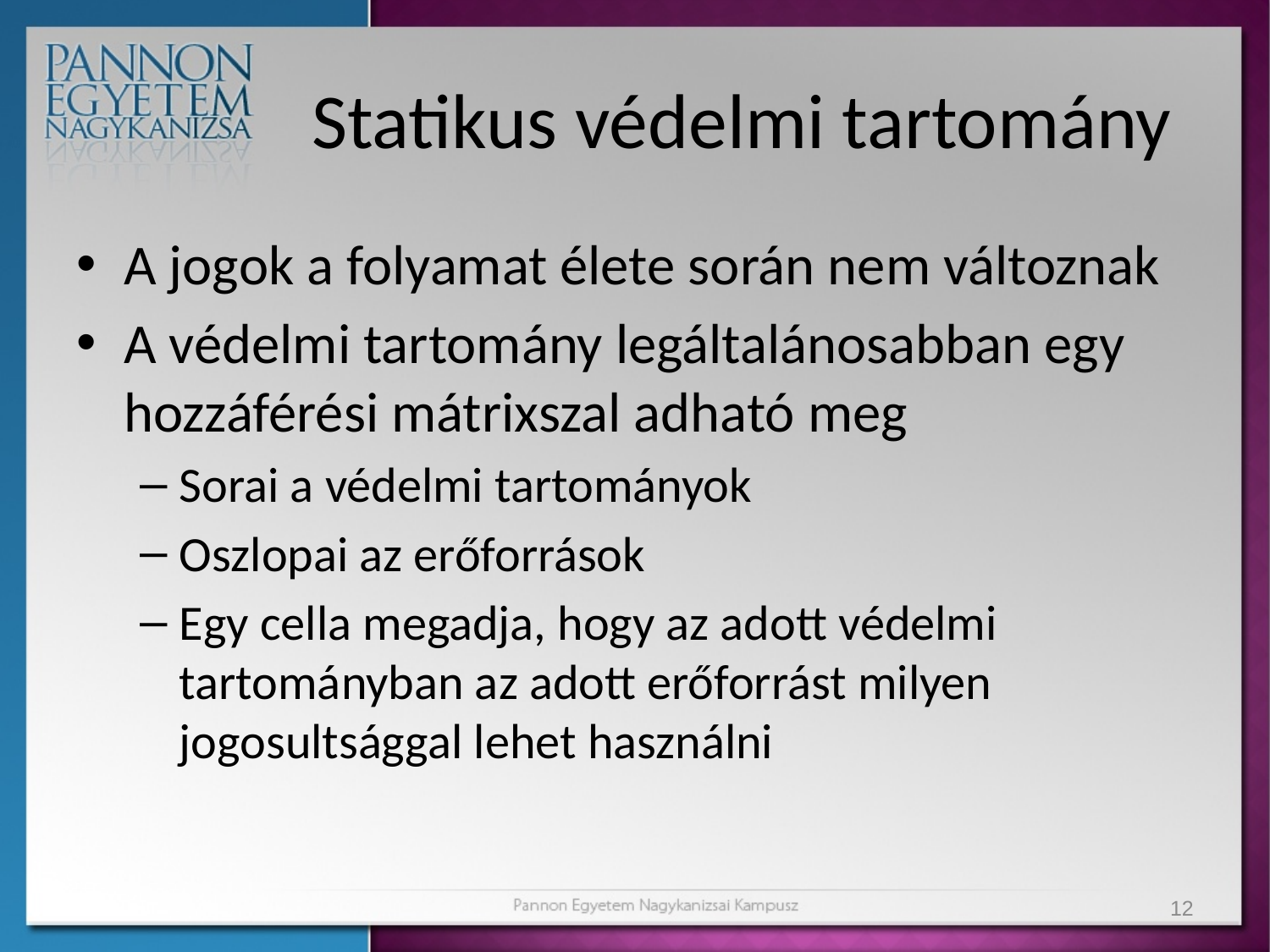

# Statikus védelmi tartomány
A jogok a folyamat élete során nem változnak
A védelmi tartomány legáltalánosabban egy hozzáférési mátrixszal adható meg
Sorai a védelmi tartományok
Oszlopai az erőforrások
Egy cella megadja, hogy az adott védelmi tartományban az adott erőforrást milyen jogosultsággal lehet használni
12